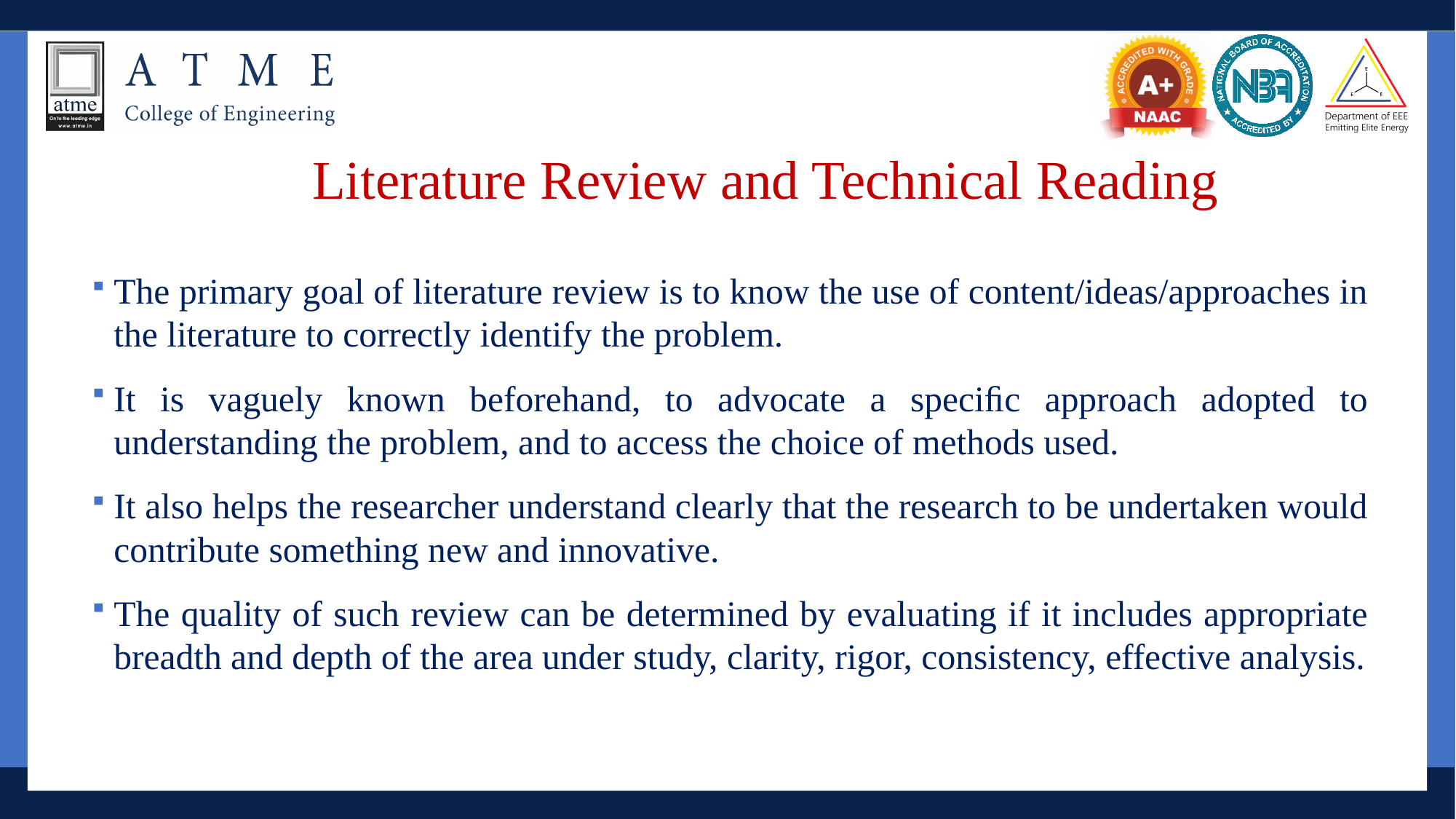

# Literature Review and Technical Reading
The primary goal of literature review is to know the use of content/ideas/approaches in the literature to correctly identify the problem.
It is vaguely known beforehand, to advocate a speciﬁc approach adopted to understanding the problem, and to access the choice of methods used.
It also helps the researcher understand clearly that the research to be undertaken would contribute something new and innovative.
The quality of such review can be determined by evaluating if it includes appropriate breadth and depth of the area under study, clarity, rigor, consistency, effective analysis.